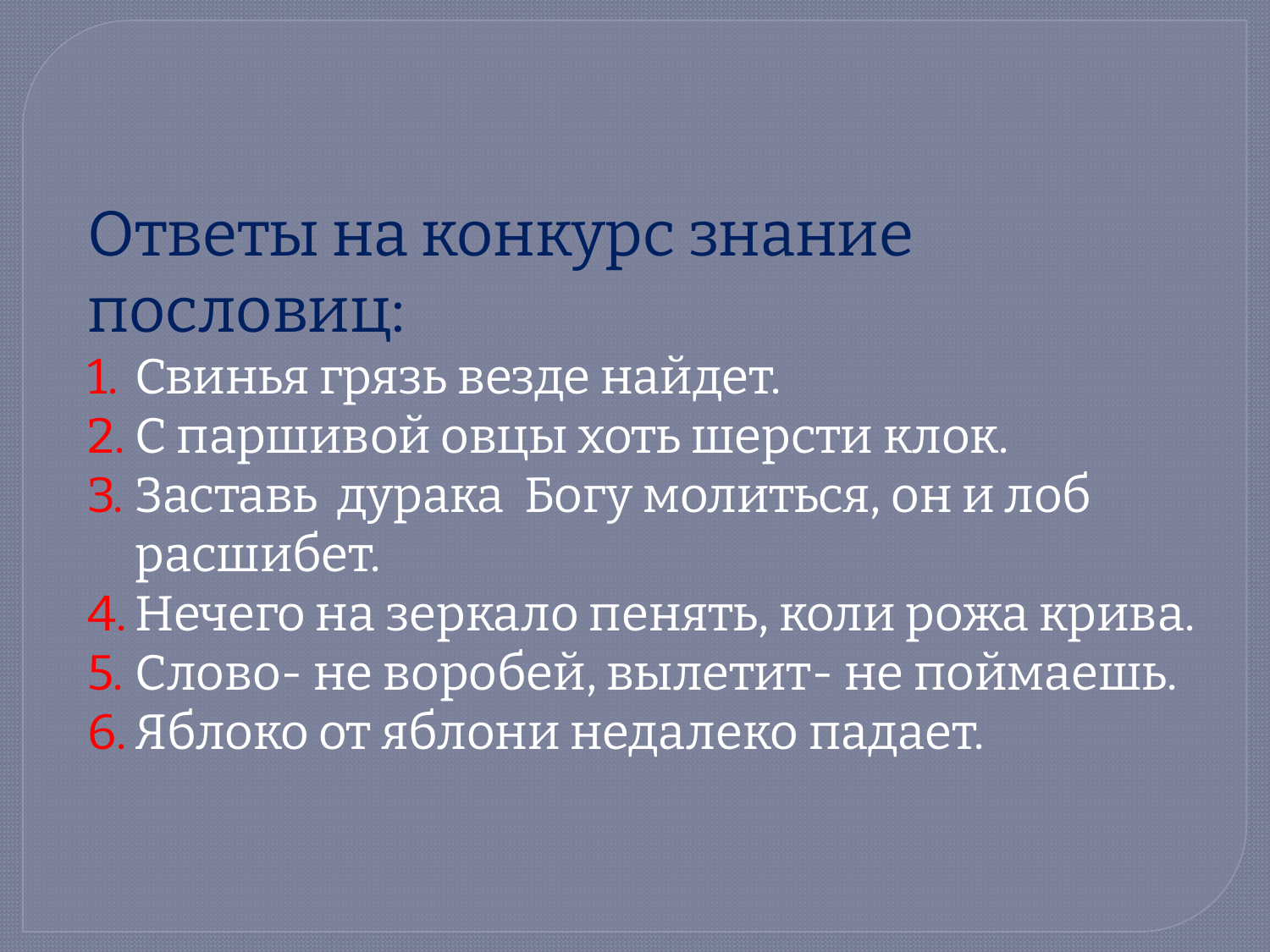

Ответы на конкурс знание пословиц:
Свинья грязь везде найдет.
С паршивой овцы хоть шерсти клок.
Заставь  дурака  Богу молиться, он и лоб расшибет.
Нечего на зеркало пенять, коли рожа крива.
Слово- не воробей, вылетит- не поймаешь.
Яблоко от яблони недалеко падает.